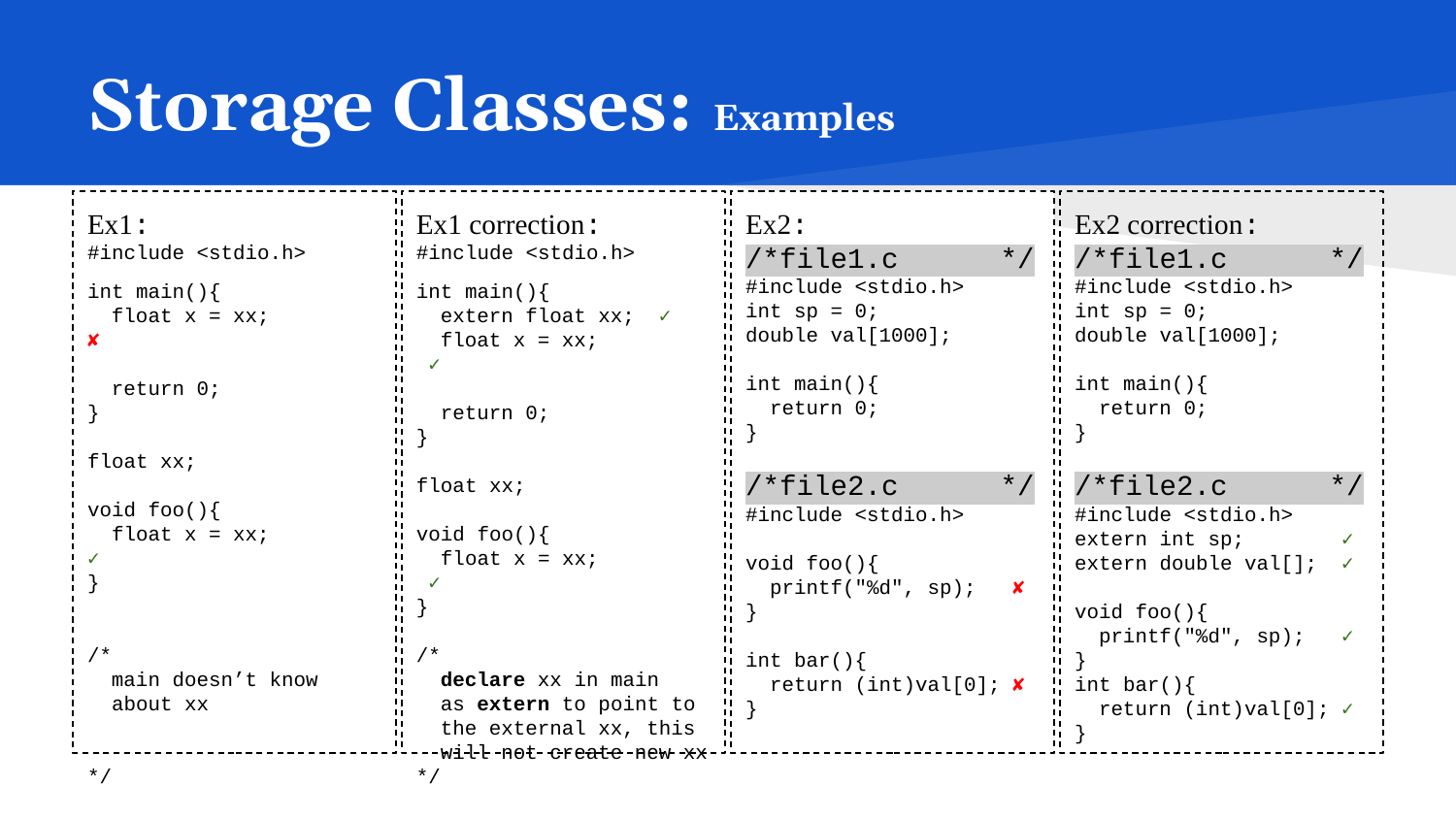

# Storage Classes: Examples
Ex1:
#include <stdio.h>

int main(){
  float x = xx;

  return 0;
}

float xx;

void foo(){
  float x = xx;
}

/*
  xx is global/external
  But
  defined after main

*/
Ex1:
#include <stdio.h>

int main(){
  float x = xx;	✘

  return 0;
}

float xx;

void foo(){
  float x = xx;	✓
}

/*
  main doesn’t know
  about xx

*/

Ex1 correction:
#include <stdio.h>

int main(){
  extern float xx;  ✓
  float x = xx;	  ✓

  return 0;
}

float xx;

void foo(){
  float x = xx;	  ✓
}

/*
  declare xx in main
  as extern to point to
  the external xx, this
  will not create new xx
*/

Ex2:
/*file1.c      */
#include <stdio.h>
int sp = 0;
double val[1000];

int main(){
  return 0;
}

/*file1.c      */
#include <stdio.h>

void foo(){
  printf("%d", sp);
}

int bar(){
  return (int)val[0];
}

Ex2:
/*file1.c      */
#include <stdio.h>
int sp = 0;
double val[1000];

int main(){
  return 0;
}

/*file2.c      */
#include <stdio.h>

void foo(){
  printf("%d", sp);   ✘
}

int bar(){
  return (int)val[0]; ✘
}

Ex2 correction:
/*file1.c      */
#include <stdio.h>
int sp = 0;
double val[1000];

int main(){
  return 0;
}

/*file2.c      */
#include <stdio.h>
extern int sp;        ✓
extern double val[];  ✓

void foo(){
  printf("%d", sp);   ✓
}
int bar(){
  return (int)val[0]; ✓
}